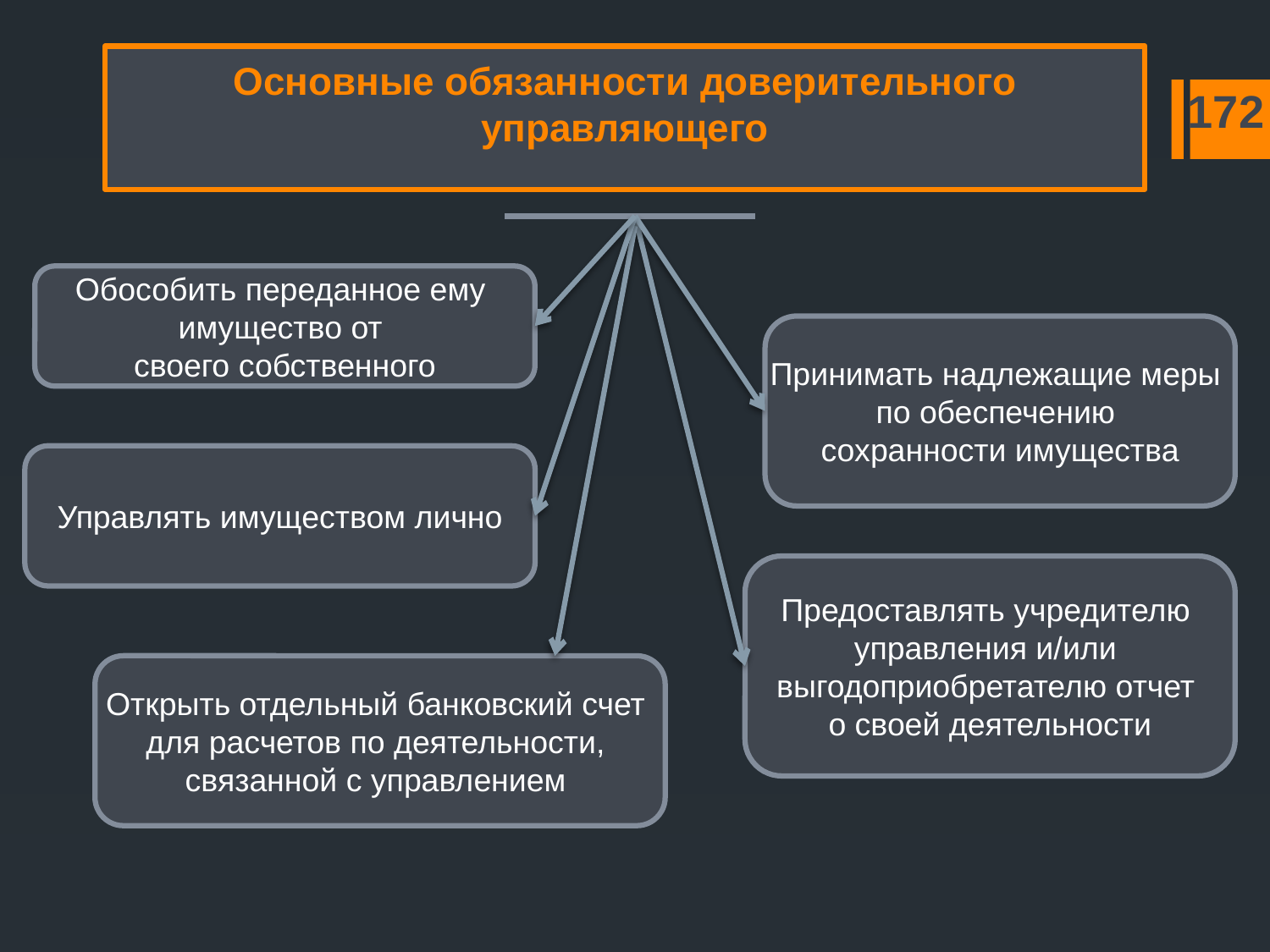

Основные обязанности доверительного управляющего

172
Обособить переданное ему
имущество от
своего собственного
Принимать надлежащие меры
по обеспечению
сохранности имущества
Управлять имуществом лично
Предоставлять учредителю
управления и/или
выгодоприобретателю отчет
о своей деятельности
Открыть отдельный банковский счет
для расчетов по деятельности,
связанной с управлением